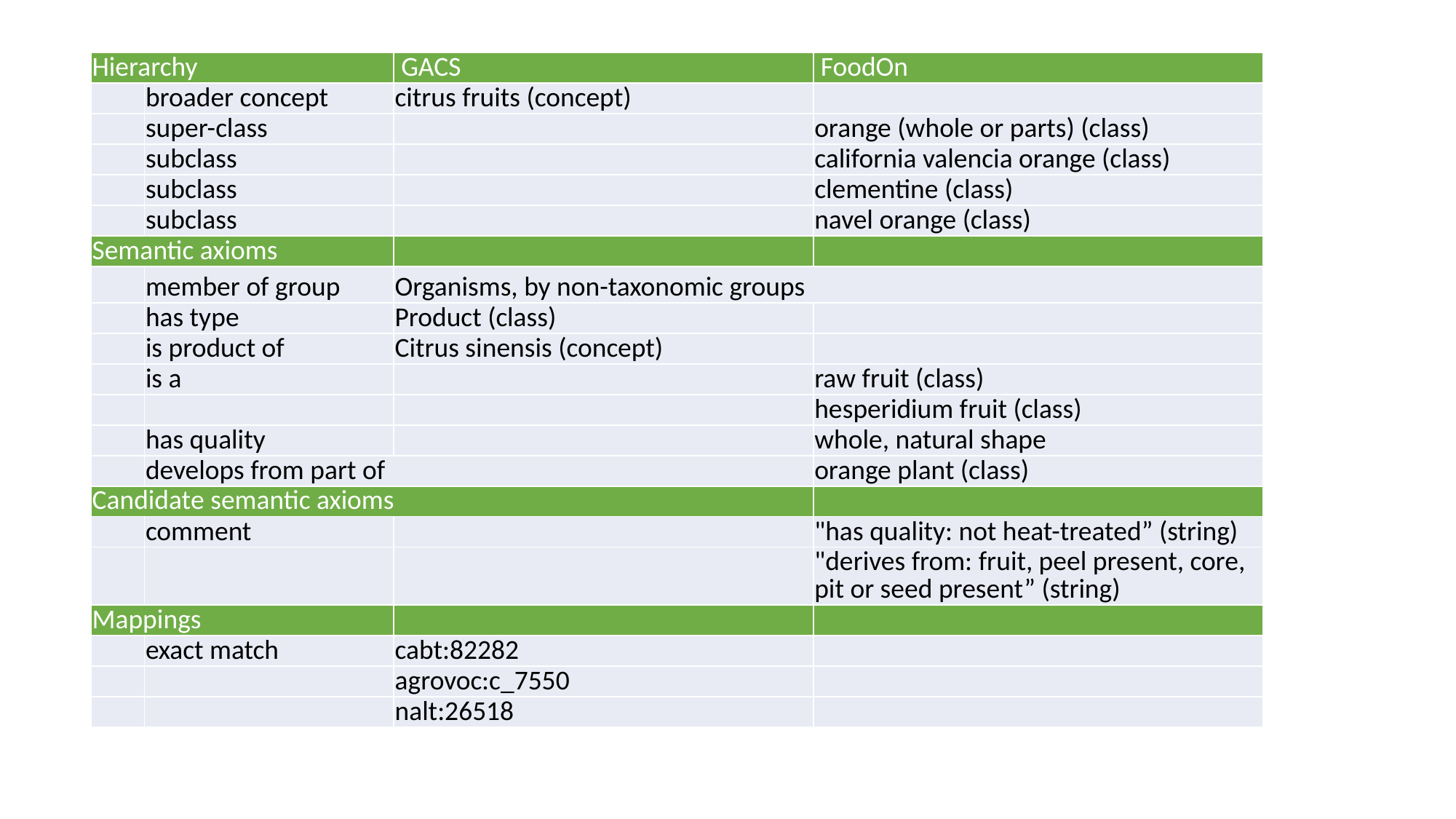

| Hierarchy |  | GACS | FoodOn |
| --- | --- | --- | --- |
|  | broader concept | citrus fruits (concept) |  |
|  | super-class |  | orange (whole or parts) (class) |
|  | subclass |  | california valencia orange (class) |
|  | subclass |  | clementine (class) |
|  | subclass |  | navel orange (class) |
| Semantic axioms |  |  |  |
|  | member of group | Organisms, by non-taxonomic groups |  |
|  | has type | Product (class) |  |
|  | is product of | Citrus sinensis (concept) |  |
|  | is a |  | raw fruit (class) |
|  |  |  | hesperidium fruit (class) |
|  | has quality |  | whole, natural shape |
|  | develops from part of |  | orange plant (class) |
| Candidate semantic axioms |  |  |  |
|  | comment |  | "has quality: not heat-treated” (string) |
|  |  |  | "derives from: fruit, peel present, core, pit or seed present” (string) |
| Mappings |  |  |  |
|  | exact match | cabt:82282 |  |
|  |  | agrovoc:c\_7550 |  |
|  |  | nalt:26518 |  |